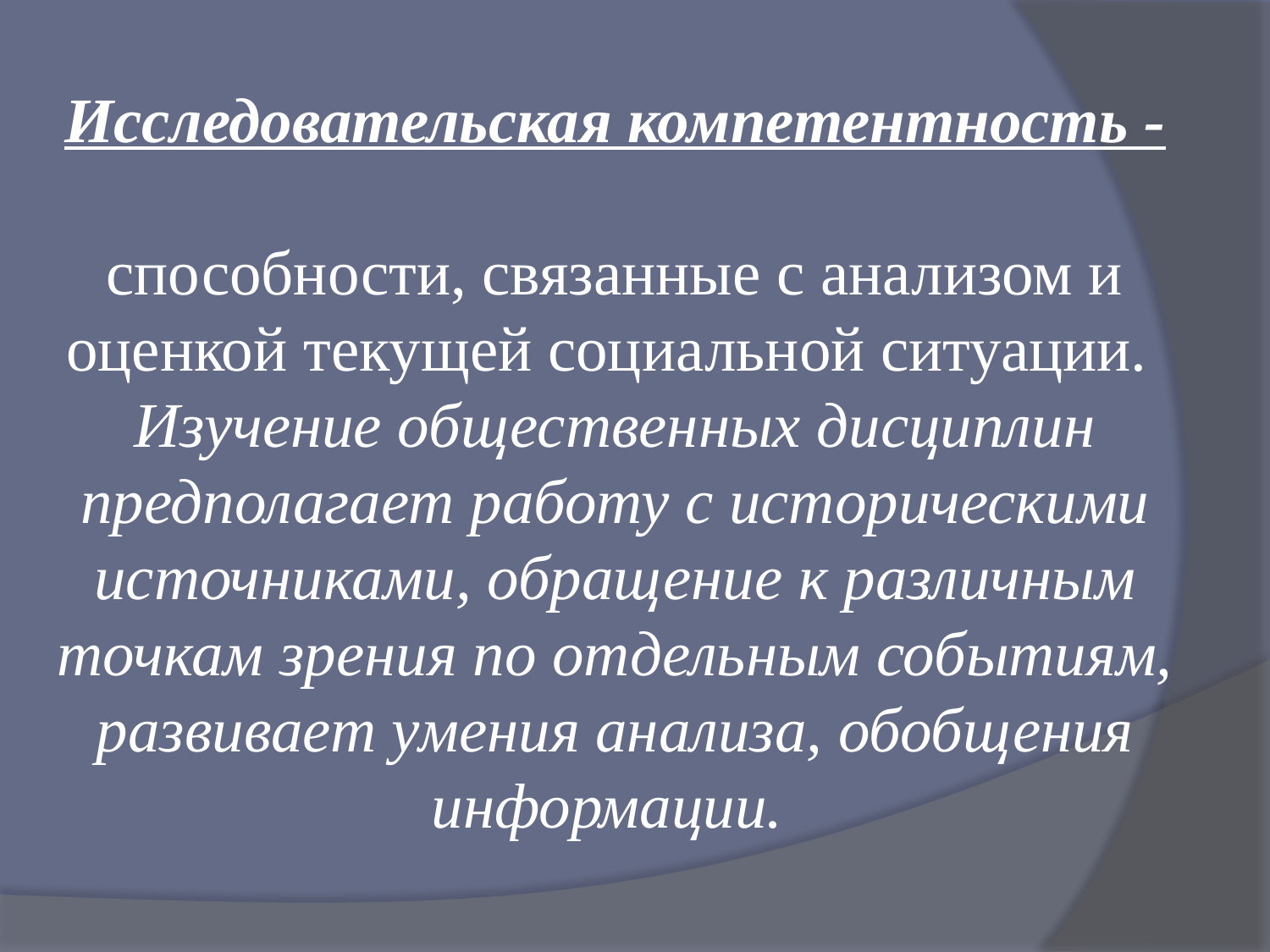

Исследовательская компетентность -

способности, связанные с анализом и оценкой текущей социальной ситуации.  Изучение общественных дисциплин предполагает работу с историческими источниками, обращение к различным точкам зрения по отдельным событиям, развивает умения анализа, обобщения информации.